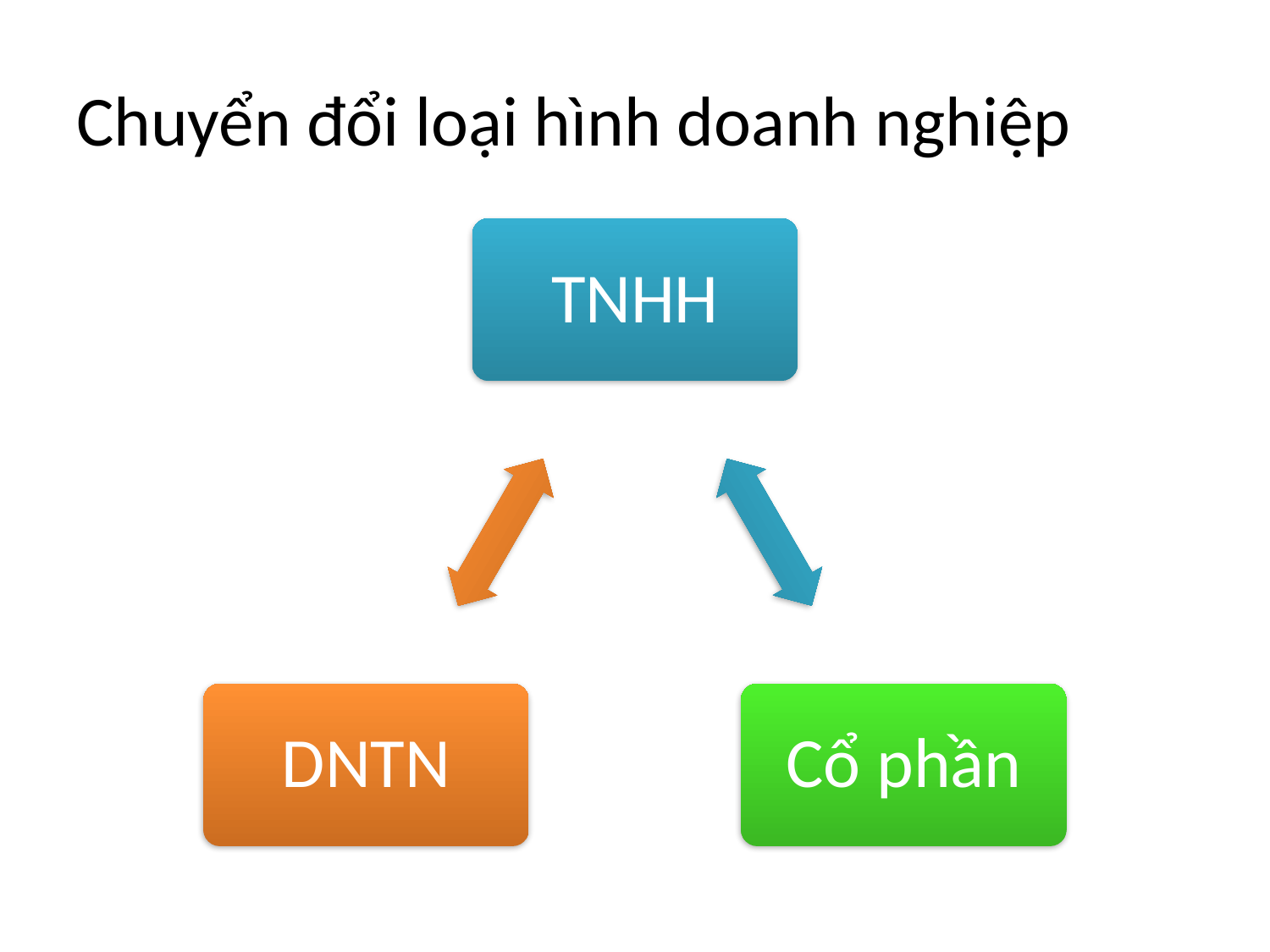

# Chuyển đổi loại hình doanh nghiệp

TNHH

DNTN

Cổ phần